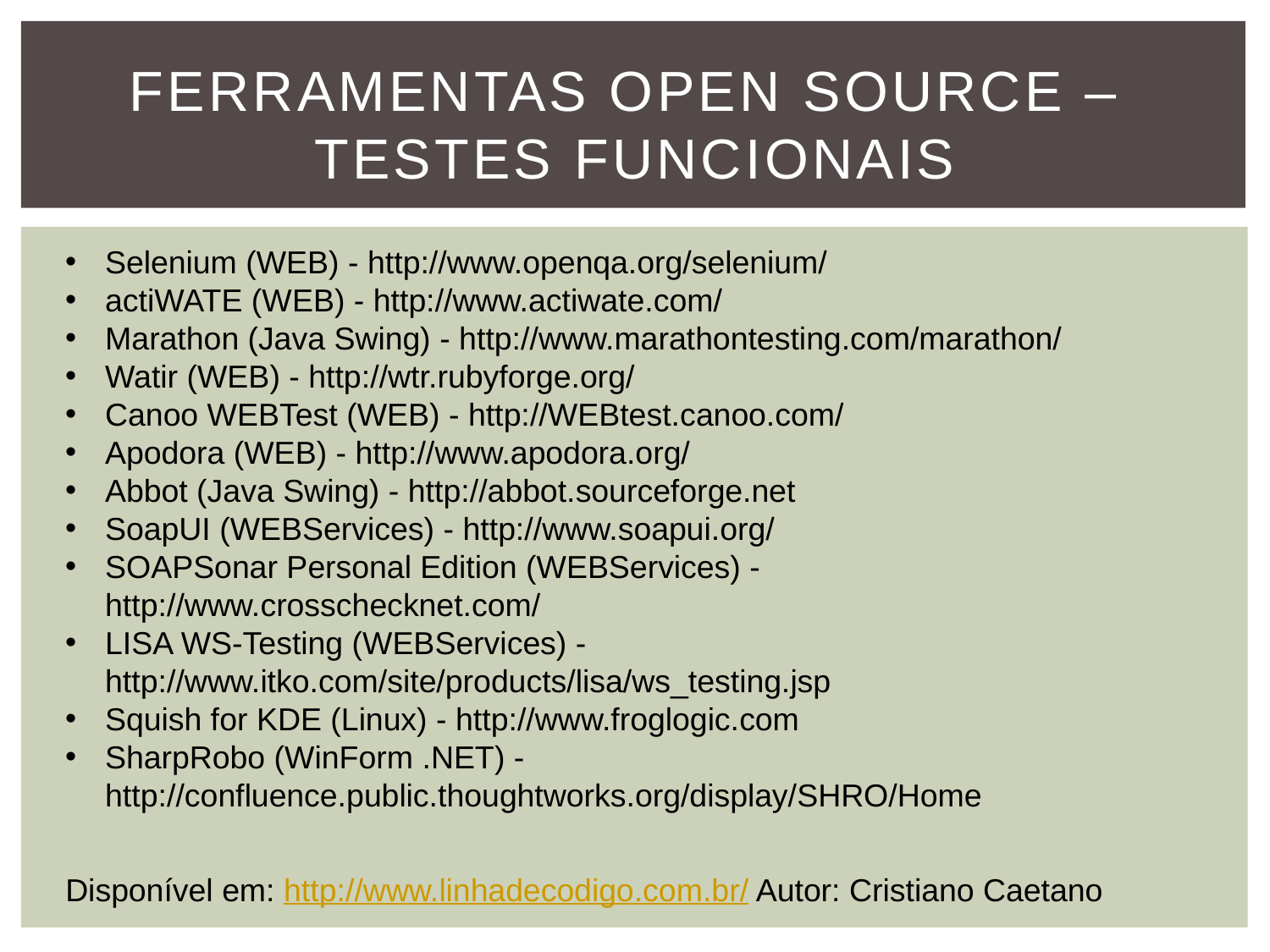

# Ferramentas Open Source – Testes funcionais
Selenium (WEB) - http://www.openqa.org/selenium/
actiWATE (WEB) - http://www.actiwate.com/
Marathon (Java Swing) - http://www.marathontesting.com/marathon/
Watir (WEB) - http://wtr.rubyforge.org/
Canoo WEBTest (WEB) - http://WEBtest.canoo.com/
Apodora (WEB) - http://www.apodora.org/
Abbot (Java Swing) - http://abbot.sourceforge.net
SoapUI (WEBServices) - http://www.soapui.org/
SOAPSonar Personal Edition (WEBServices) - http://www.crosschecknet.com/
LISA WS-Testing (WEBServices) - http://www.itko.com/site/products/lisa/ws_testing.jsp
Squish for KDE (Linux) - http://www.froglogic.com
SharpRobo (WinForm .NET) - http://confluence.public.thoughtworks.org/display/SHRO/Home

Disponível em: http://www.linhadecodigo.com.br/ Autor: Cristiano Caetano